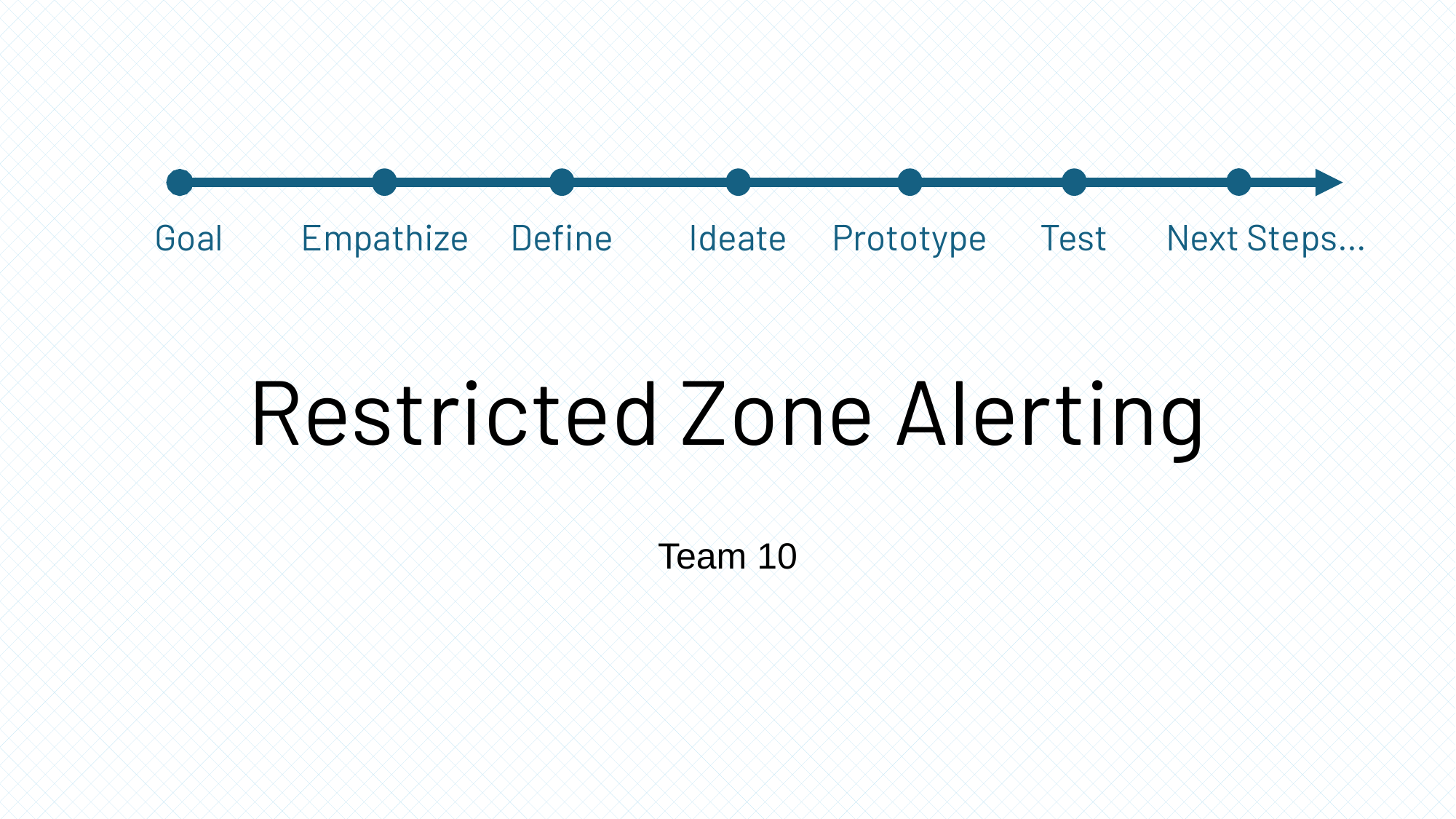

Ideate
Goal
Empathize
Define
Prototype
Test
Next Steps…
Restricted Zone Alerting
Team 10